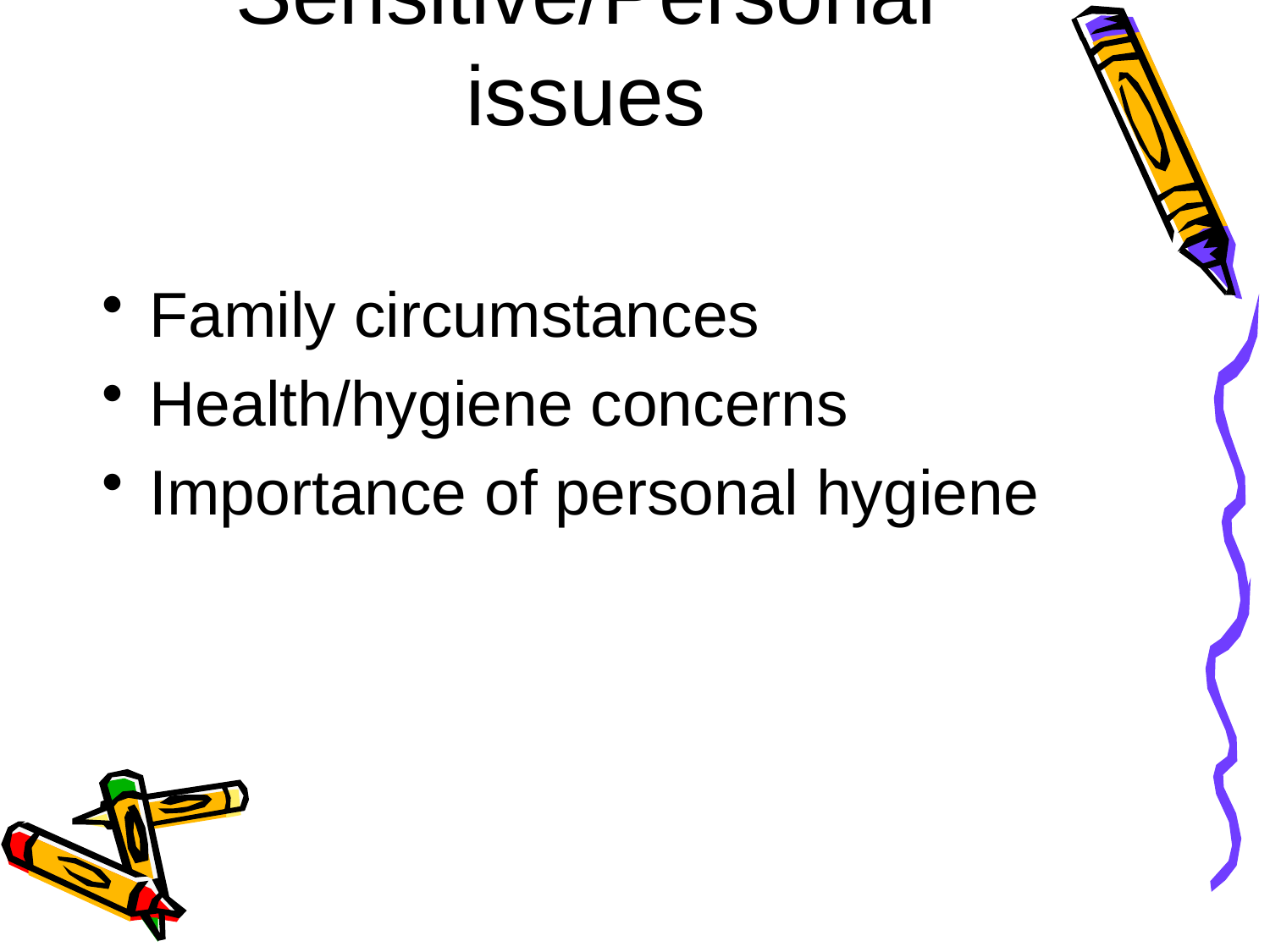

# Sensitive/Personal issues
Family circumstances
Health/hygiene concerns
Importance of personal hygiene